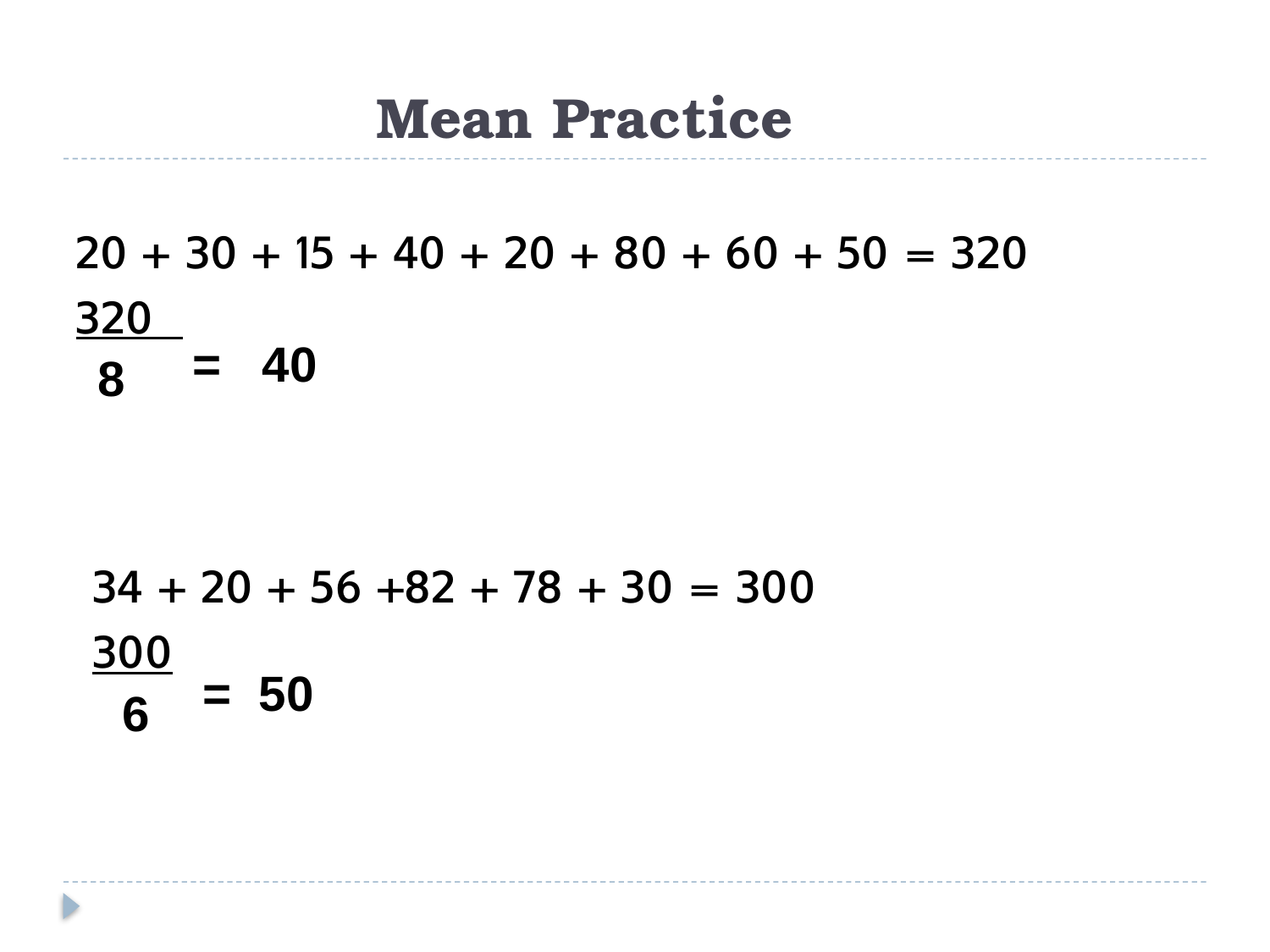

# Mean Practice
20 + 30 + 15 + 40 + 20 + 80 + 60 + 50 = 320
320
=   40
8
34 + 20 + 56 +82 + 78 + 30 = 300
300
=  50
6